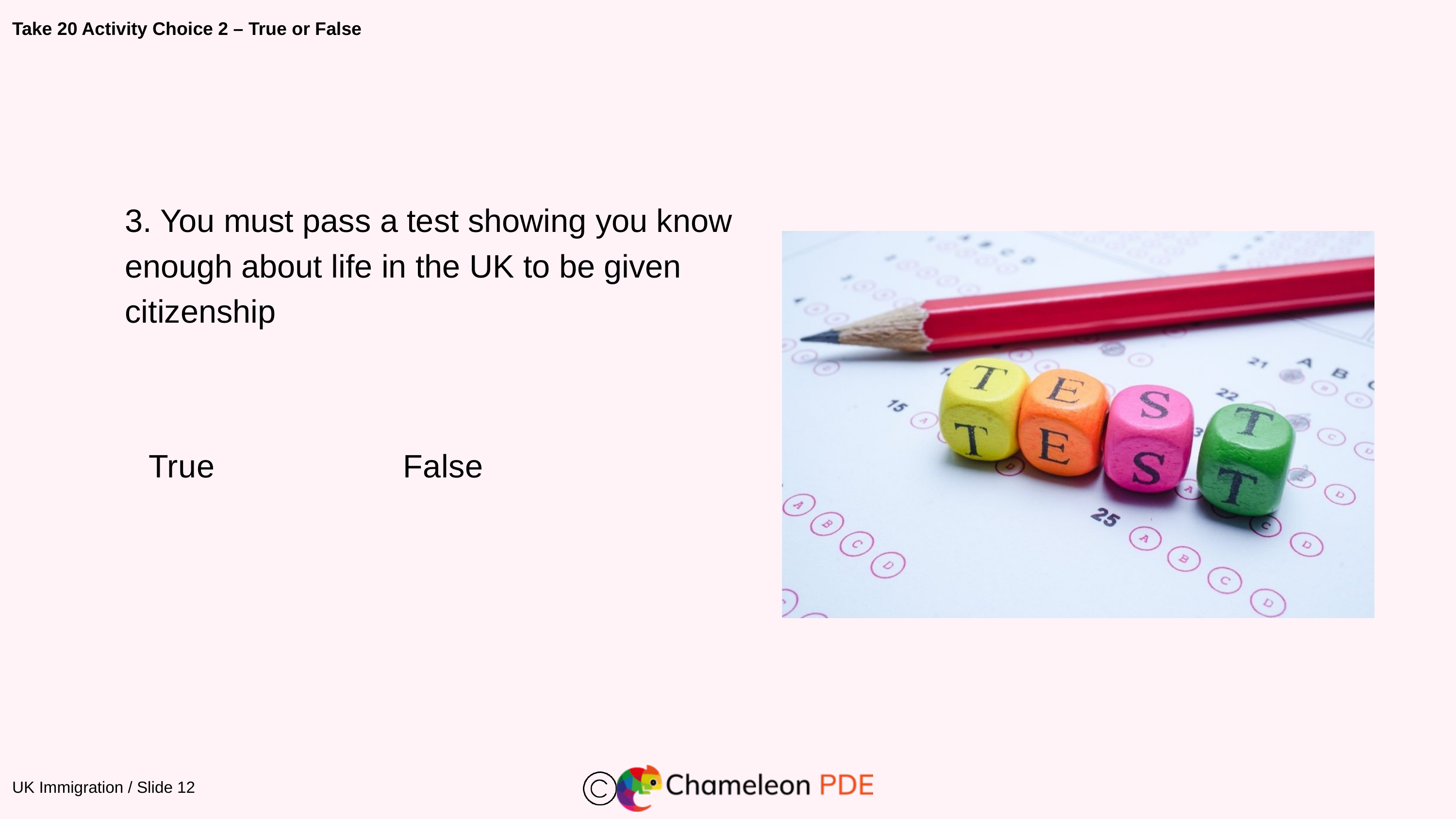

Take 20 Activity Choice 2 – True or False

3. You must pass a test showing you know enough about life in the UK to be given citizenship

True

False

UK Immigration / Slide 12